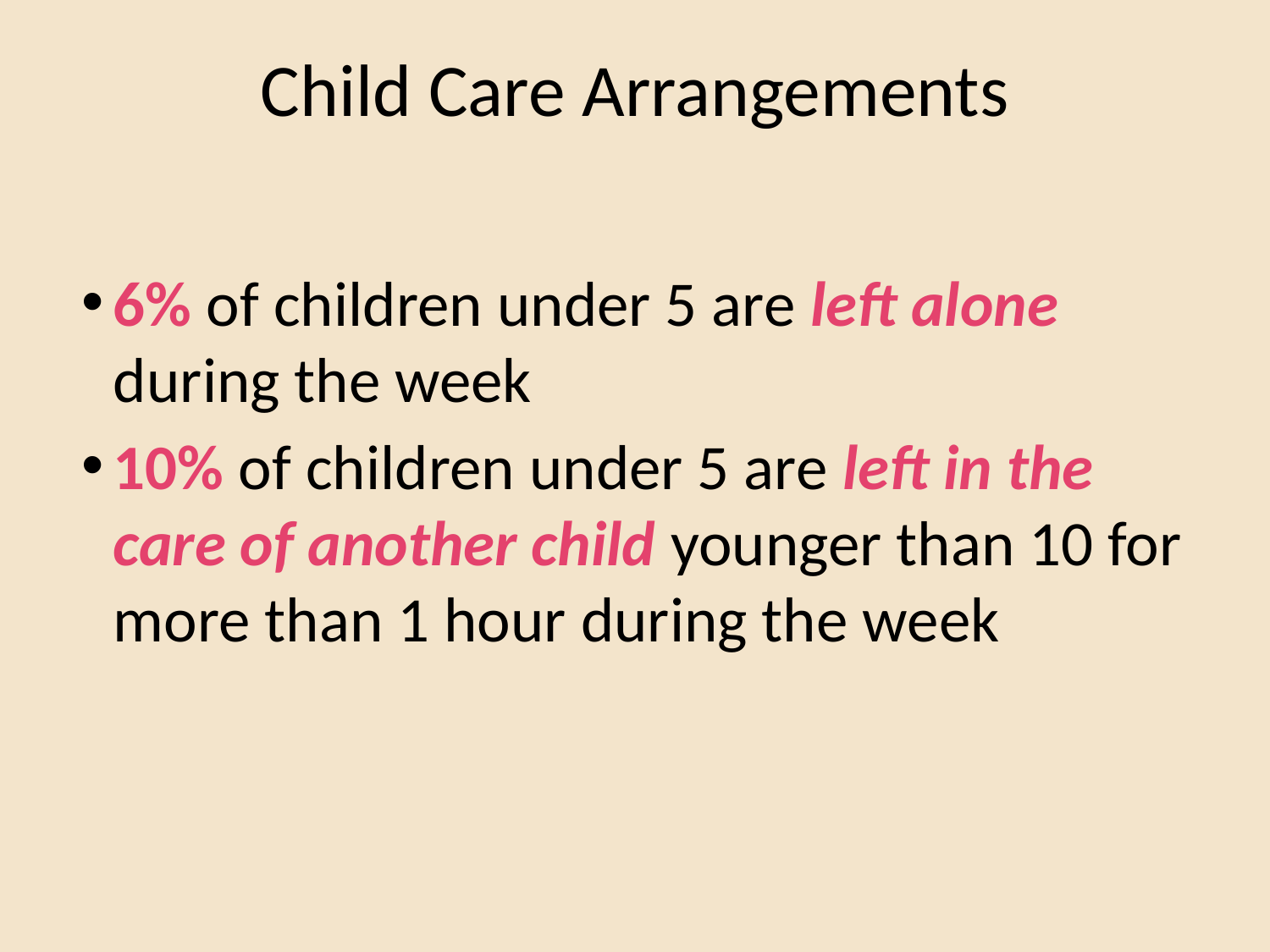

# Child Care Arrangements
6% of children under 5 are left alone during the week
10% of children under 5 are left in the care of another child younger than 10 for more than 1 hour during the week